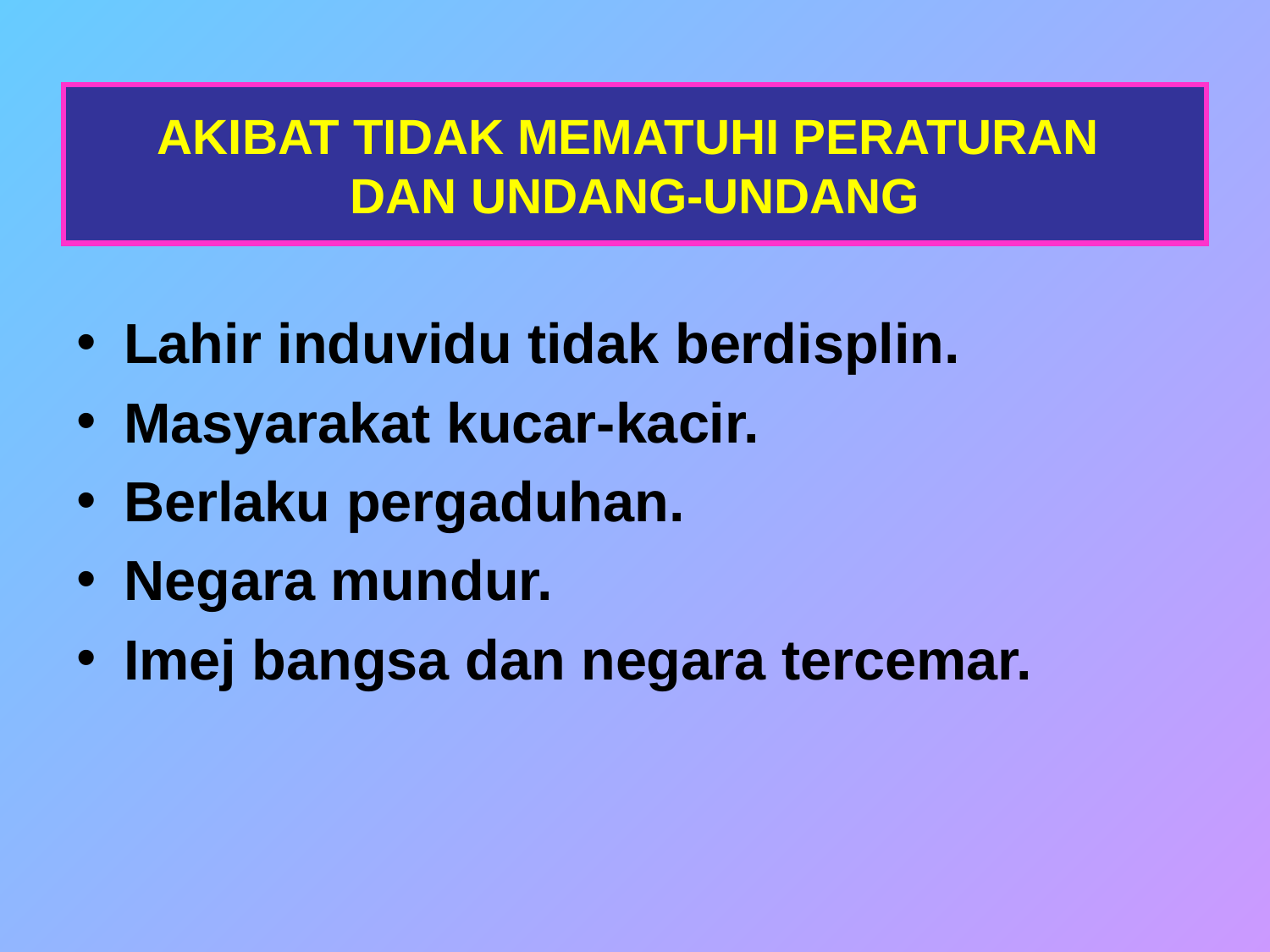

AKIBAT TIDAK MEMATUHI PERATURAN
DAN UNDANG-UNDANG

Lahir induvidu tidak berdisplin.
Masyarakat kucar-kacir.
Berlaku pergaduhan.
Negara mundur.
Imej bangsa dan negara tercemar.